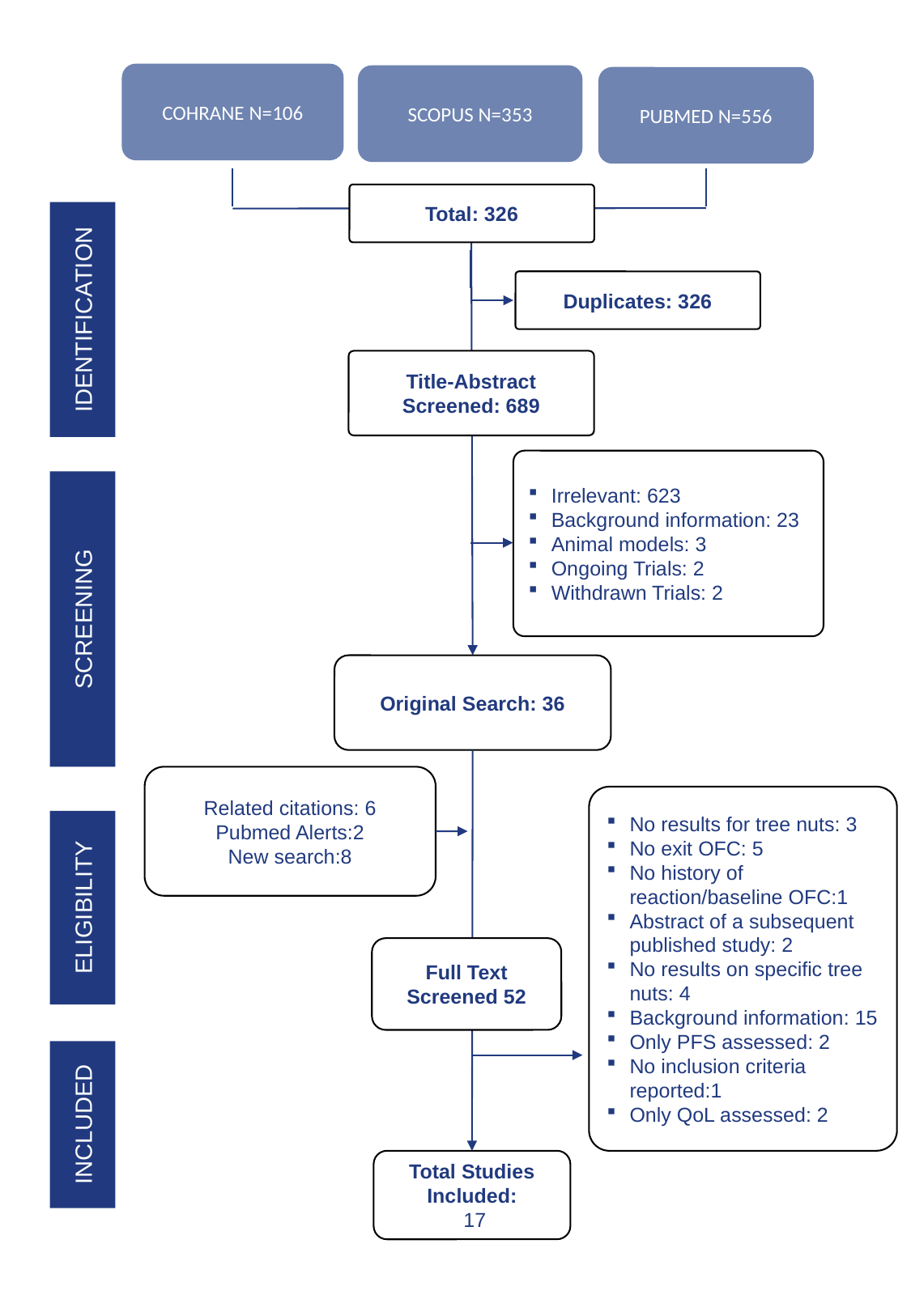

COHRANE N=106
SCOPUS N=353
PUBMED N=556
Total: 326
Duplicates: 326
IDENTIFICATION
Title-Abstract Screened: 689
Irrelevant: 623
Background information: 23
Animal models: 3
Ongoing Trials: 2
Withdrawn Trials: 2
SCREENING
Original Search: 36
Related citations: 6
Pubmed Alerts:2
New search:8
No results for tree nuts: 3
No exit OFC: 5
No history of reaction/baseline OFC:1
Abstract of a subsequent published study: 2
No results on specific tree nuts: 4
Background information: 15
Only PFS assessed: 2
No inclusion criteria reported:1
Only QoL assessed: 2
ELIGIBILITY
Full Text Screened 52
INCLUDED
Total Studies Included:
 17